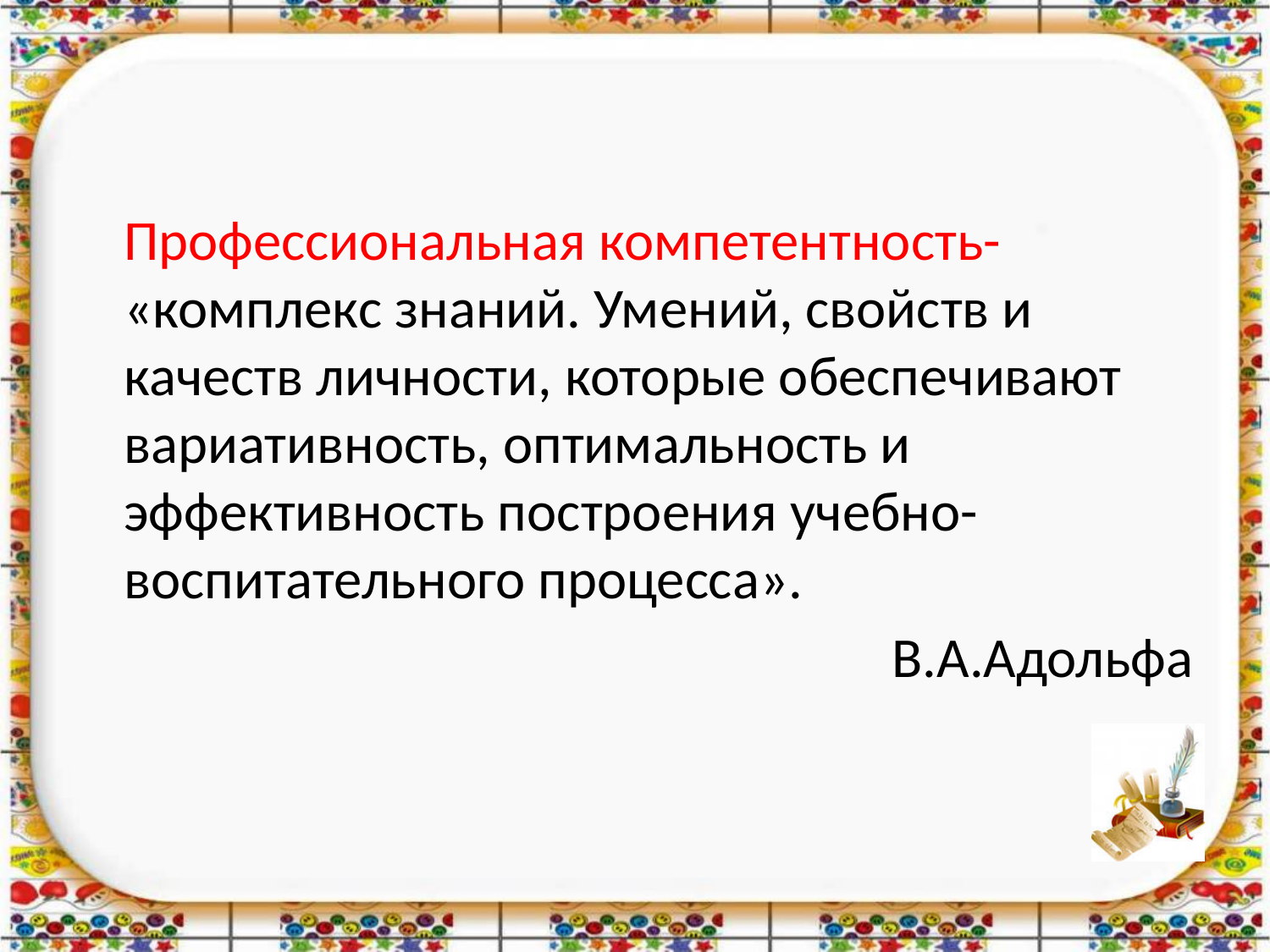

Профессиональная компетентность- «комплекс знаний. Умений, свойств и качеств личности, которые обеспечивают вариативность, оптимальность и эффективность построения учебно-воспитательного процесса».
В.А.Адольфа